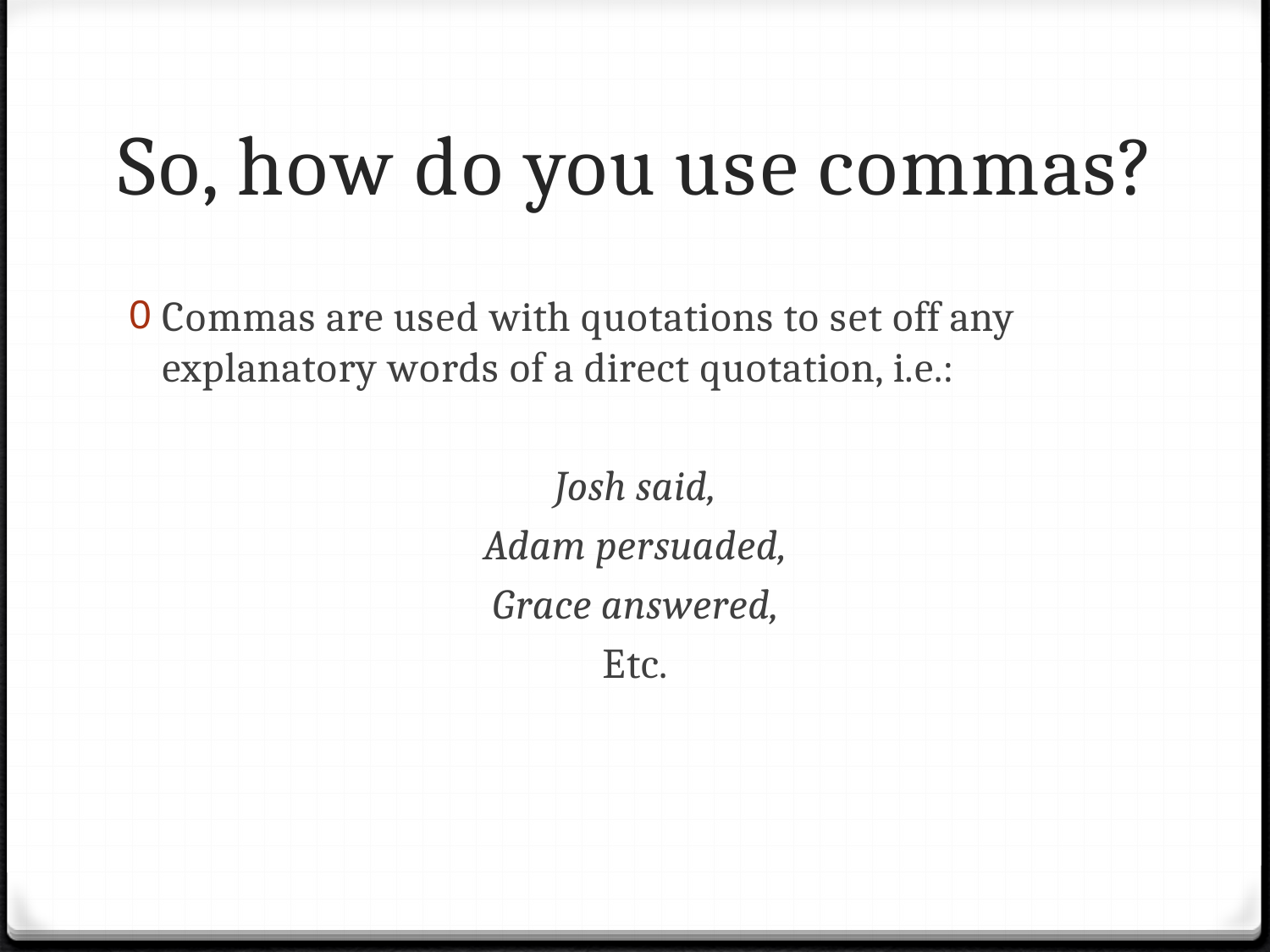

# So, how do you use commas?
Commas are used with quotations to set off any explanatory words of a direct quotation, i.e.:

Josh said,
Adam persuaded,
Grace answered,
Etc.